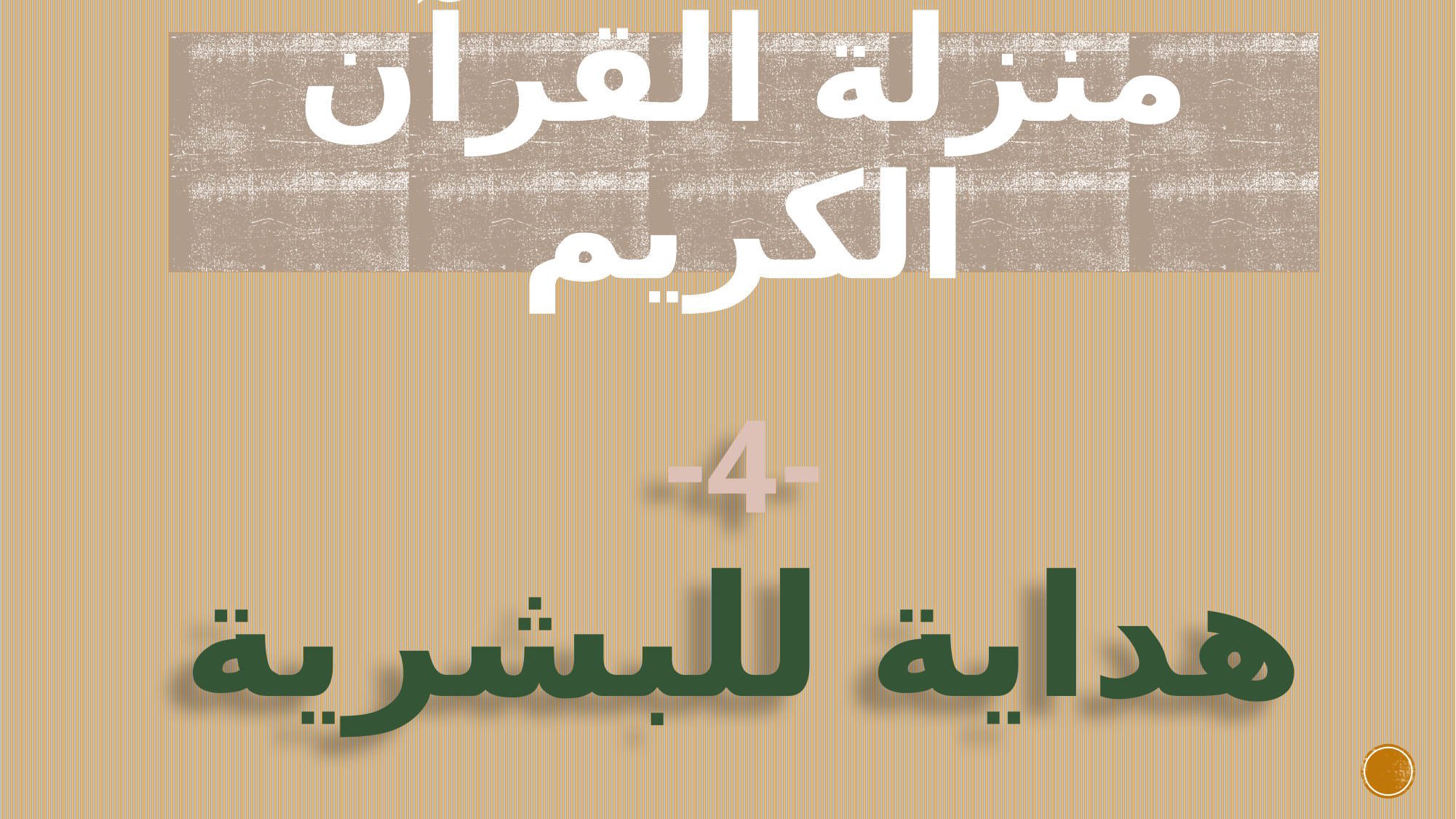

# منزلة القرآن الكريم

-4-
هداية للبشرية